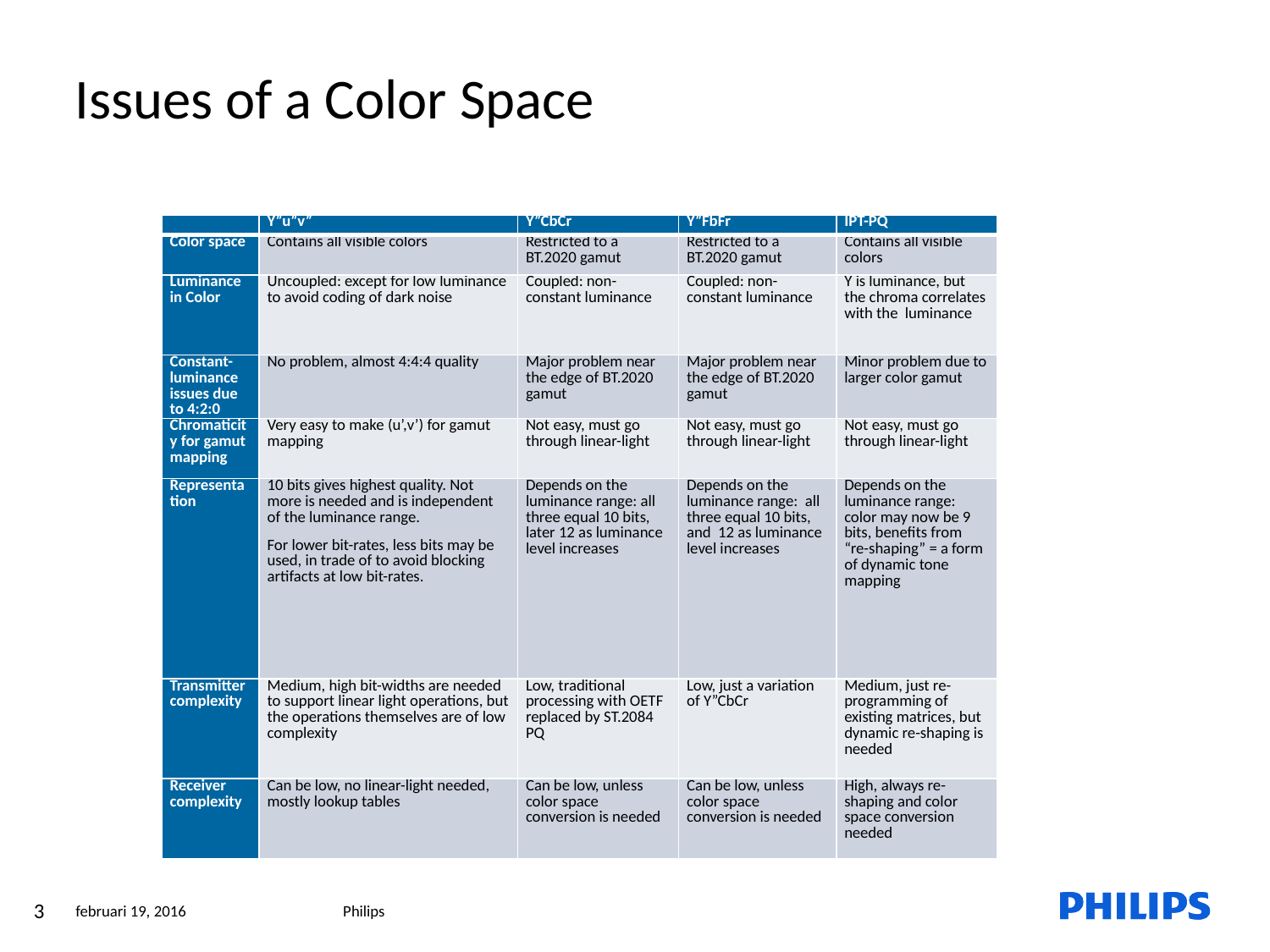

Issues of a Color Space
|  | Y”u”v” | Y”CbCr | Y”FbFr | IPT-PQ |
| --- | --- | --- | --- | --- |
| Color space | Contains all visible colors | Restricted to a BT.2020 gamut | Restricted to a BT.2020 gamut | Contains all visible colors |
| Luminance in Color | Uncoupled: except for low luminance to avoid coding of dark noise | Coupled: non-constant luminance | Coupled: non-constant luminance | Y is luminance, but the chroma correlates with the luminance |
| Constant-luminance issues due to 4:2:0 | No problem, almost 4:4:4 quality | Major problem near the edge of BT.2020 gamut | Major problem near the edge of BT.2020 gamut | Minor problem due to larger color gamut |
| Chromaticity for gamut mapping | Very easy to make (u’,v’) for gamut mapping | Not easy, must go through linear-light | Not easy, must go through linear-light | Not easy, must go through linear-light |
| Representation | 10 bits gives highest quality. Not more is needed and is independent of the luminance range. For lower bit-rates, less bits may be used, in trade of to avoid blocking artifacts at low bit-rates. | Depends on the luminance range: all three equal 10 bits, later 12 as luminance level increases | Depends on the luminance range: all three equal 10 bits, and 12 as luminance level increases | Depends on the luminance range: color may now be 9 bits, benefits from “re-shaping” = a form of dynamic tone mapping |
| Transmitter complexity | Medium, high bit-widths are needed to support linear light operations, but the operations themselves are of low complexity | Low, traditional processing with OETF replaced by ST.2084 PQ | Low, just a variation of Y”CbCr | Medium, just re-programming of existing matrices, but dynamic re-shaping is needed |
| Receiver complexity | Can be low, no linear-light needed, mostly lookup tables | Can be low, unless color space conversion is needed | Can be low, unless color space conversion is needed | High, always re-shaping and color space conversion needed |
3
februari 19, 2016
Philips